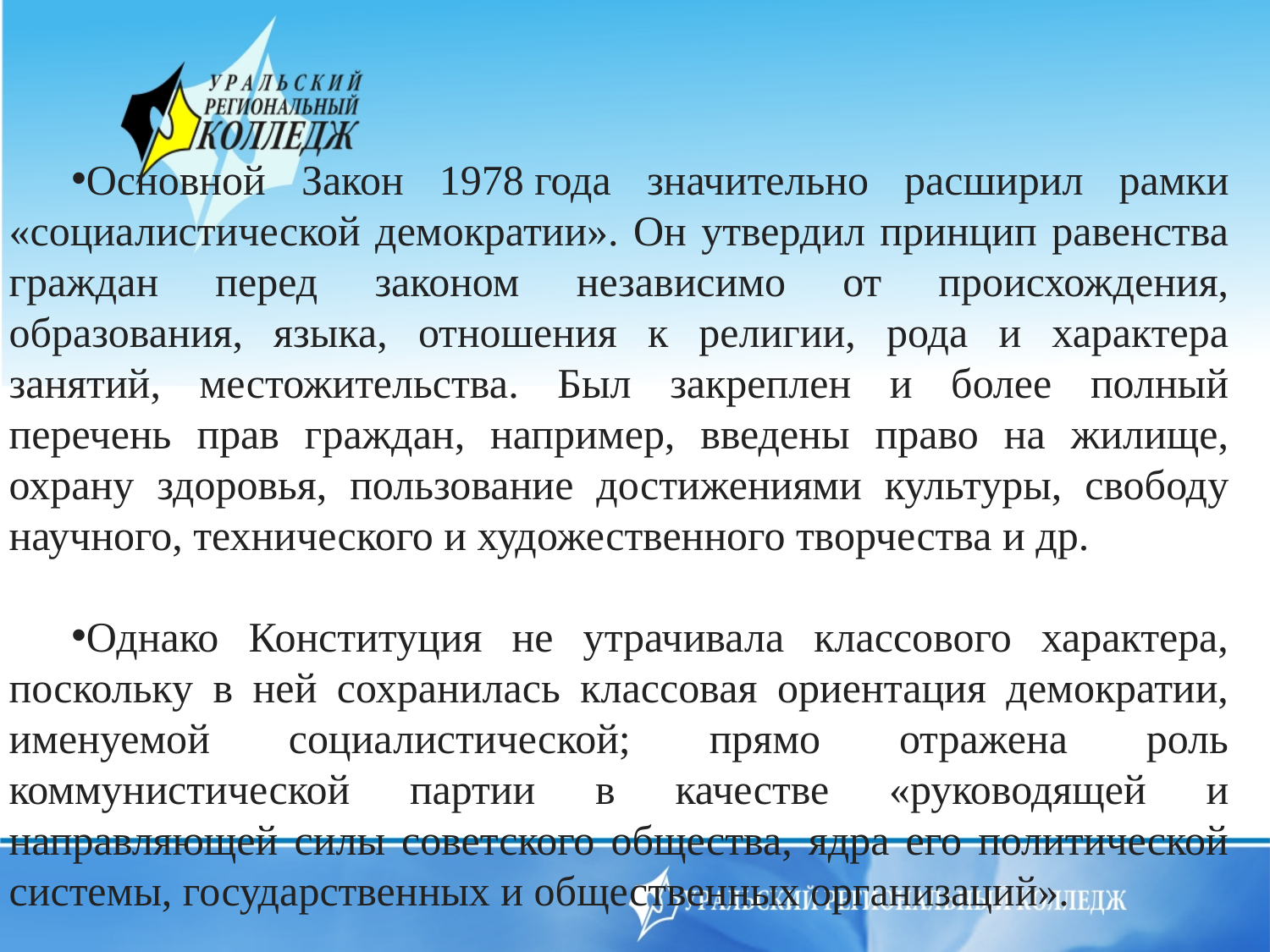

Основной Закон 1978 года значительно расширил рамки «социалистической демократии». Он утвердил принцип равенства граждан перед законом независимо от происхождения, образования, языка, отношения к религии, рода и характера занятий, местожительства. Был закреплен и более полный перечень прав граждан, например, введены право на жилище, охрану здоровья, пользование достижениями культуры, свободу научного, технического и художественного творчества и др.

Однако Конституция не утрачивала классового характера, поскольку в ней сохранилась классовая ориентация демократии, именуемой социалистической; прямо отражена роль коммунистической партии в качестве «руководящей и направляющей силы советского общества, ядра его политической системы, государственных и общественных организаций».